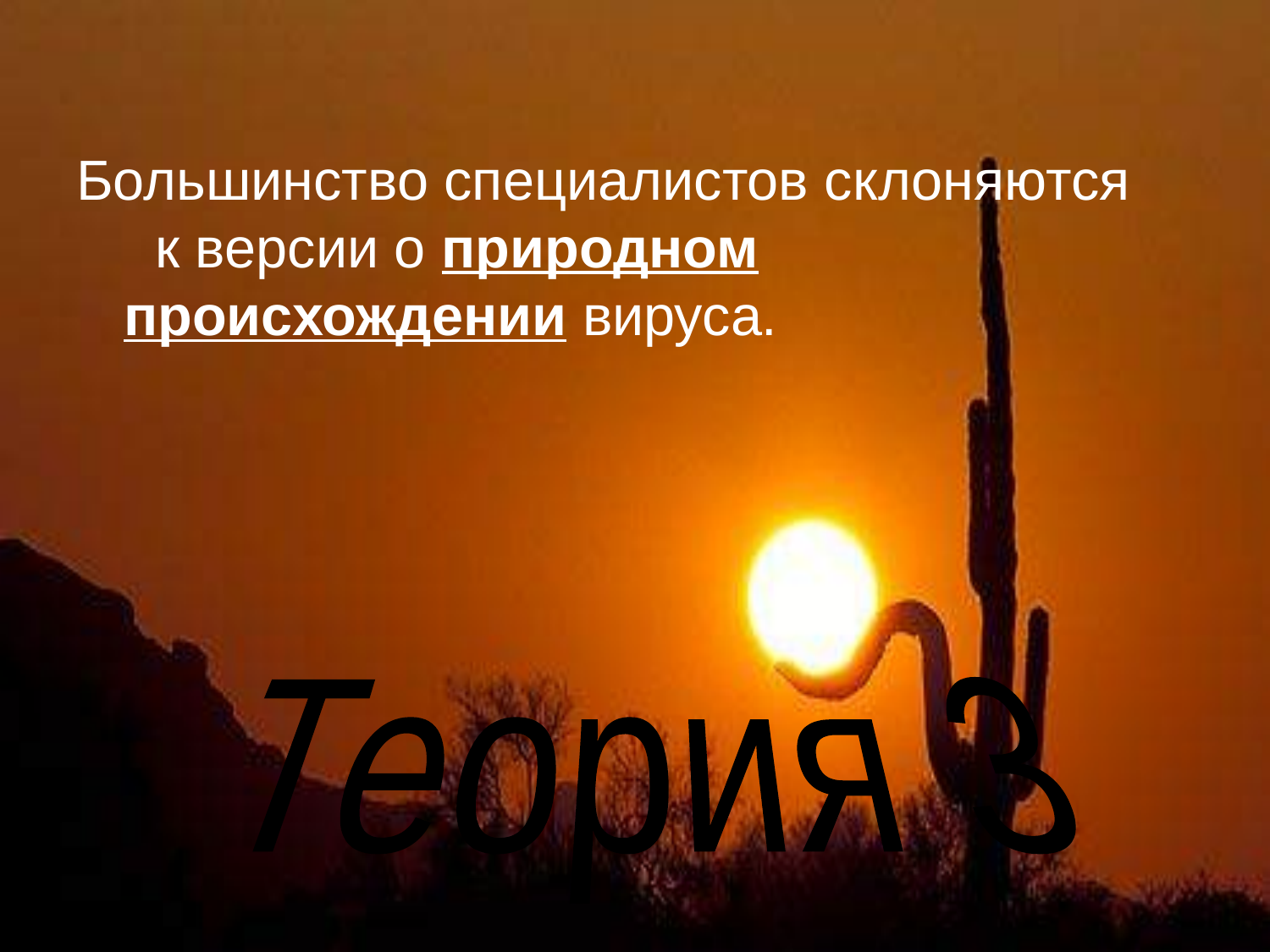

Большинство специалистов склоняются       к версии о природном происхождении вируса.
Теория 3